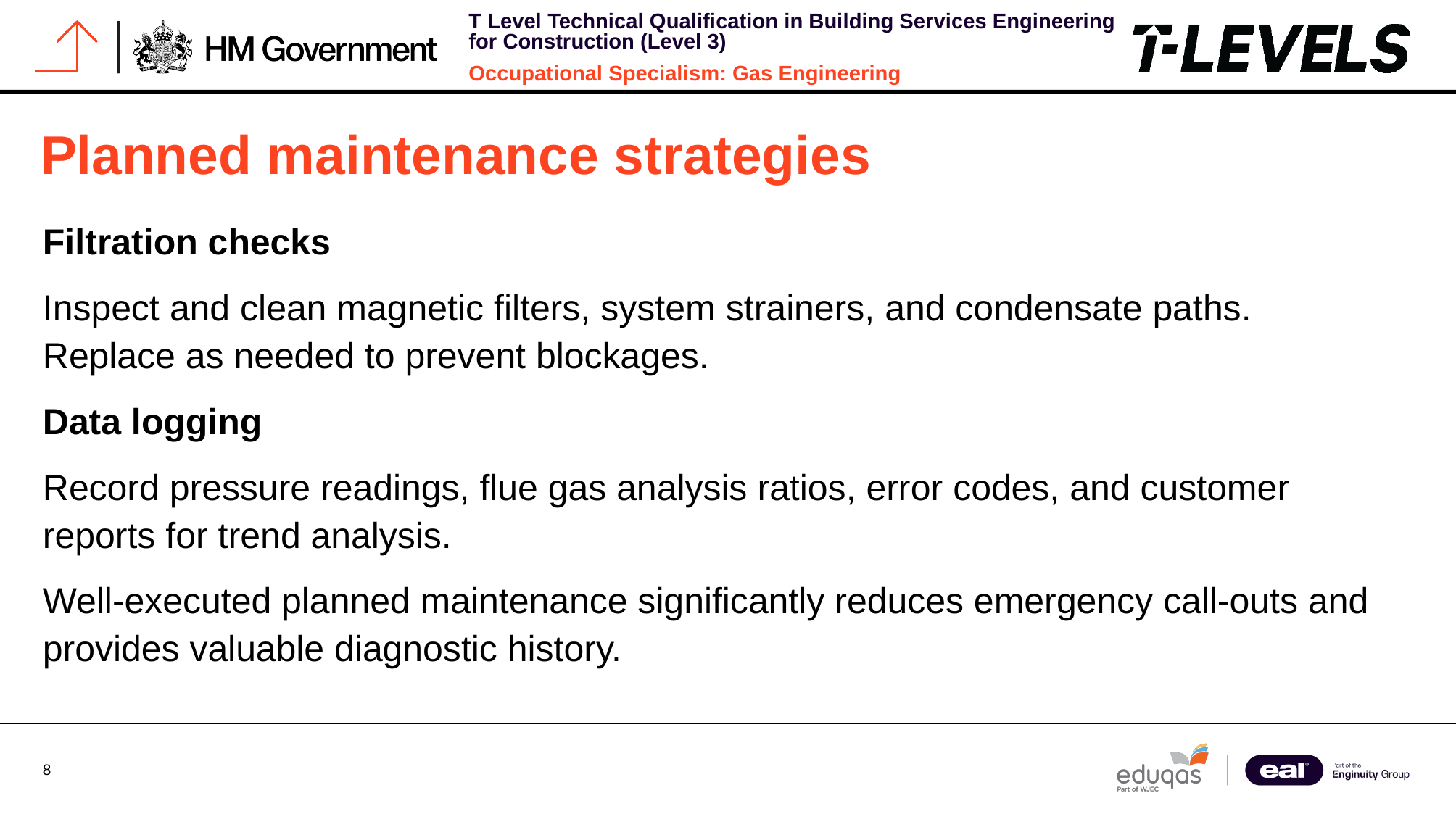

# Planned maintenance strategies
Filtration checks
Inspect and clean magnetic filters, system strainers, and condensate paths. Replace as needed to prevent blockages.
Data logging
Record pressure readings, flue gas analysis ratios, error codes, and customer reports for trend analysis.
Well-executed planned maintenance significantly reduces emergency call-outs and provides valuable diagnostic history.